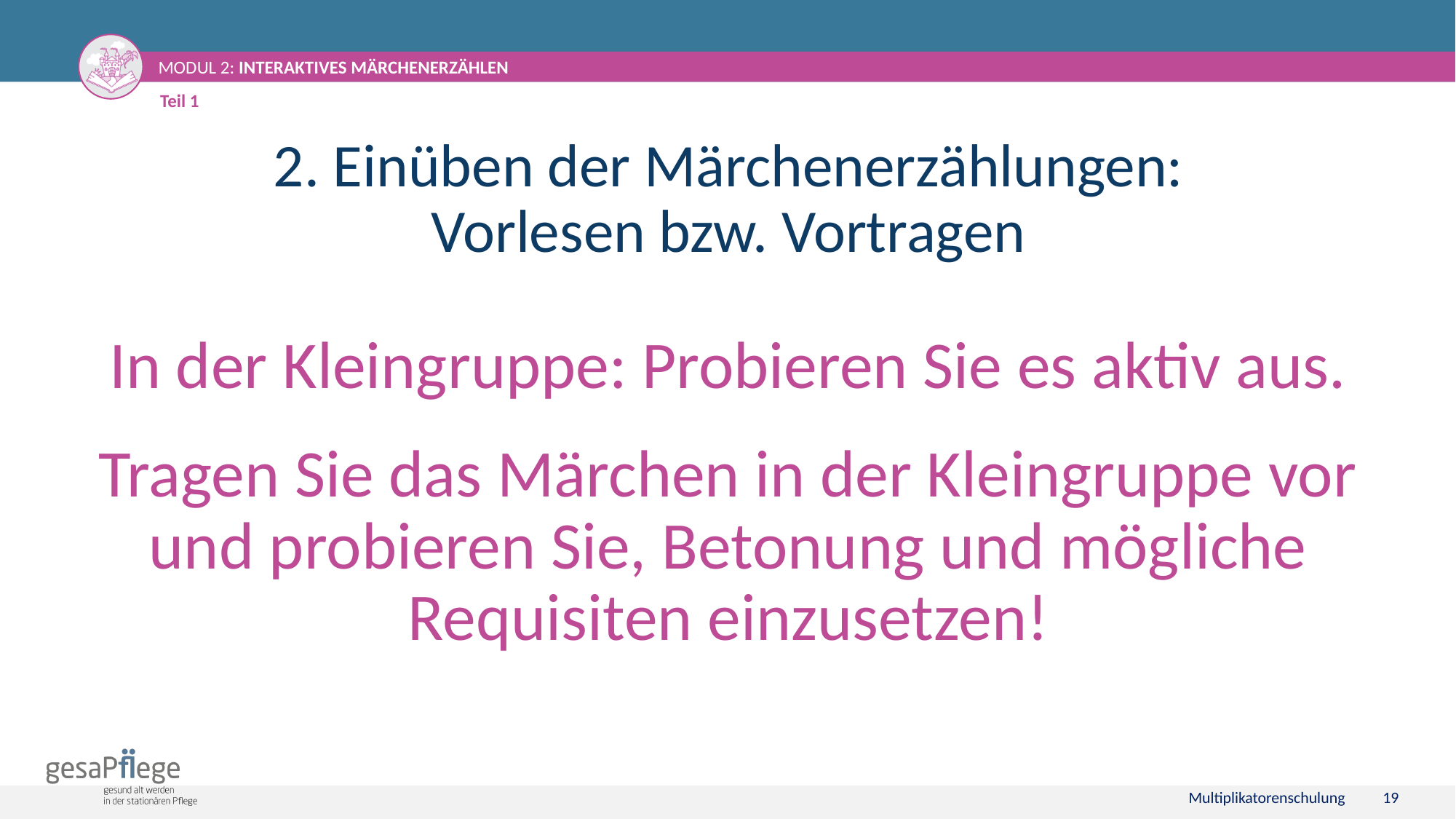

Teil 1
# 2. Einüben der Märchenerzählungen: Vorlesen bzw. Vortragen
In der Kleingruppe: Probieren Sie es aktiv aus.
Tragen Sie das Märchen in der Kleingruppe vor und probieren Sie, Betonung und mögliche Requisiten einzusetzen!
Multiplikatorenschulung
19